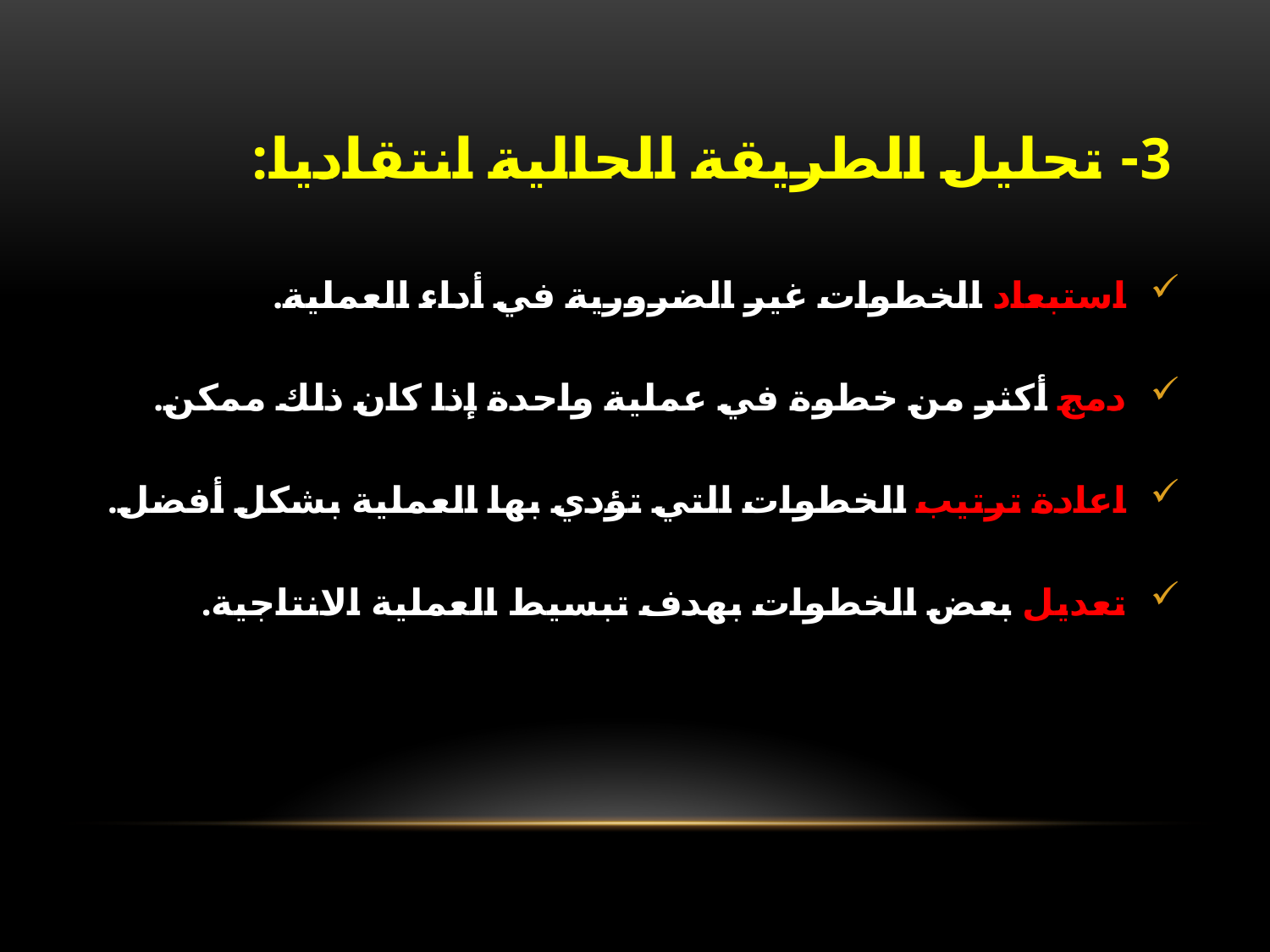

# 3- تحليل الطريقة الحالية انتقاديا:
 استبعاد الخطوات غير الضرورية في أداء العملية.
 دمج أكثر من خطوة في عملية واحدة إذا كان ذلك ممكن.
 اعادة ترتيب الخطوات التي تؤدي بها العملية بشكل أفضل.
 تعديل بعض الخطوات بهدف تبسيط العملية الانتاجية.